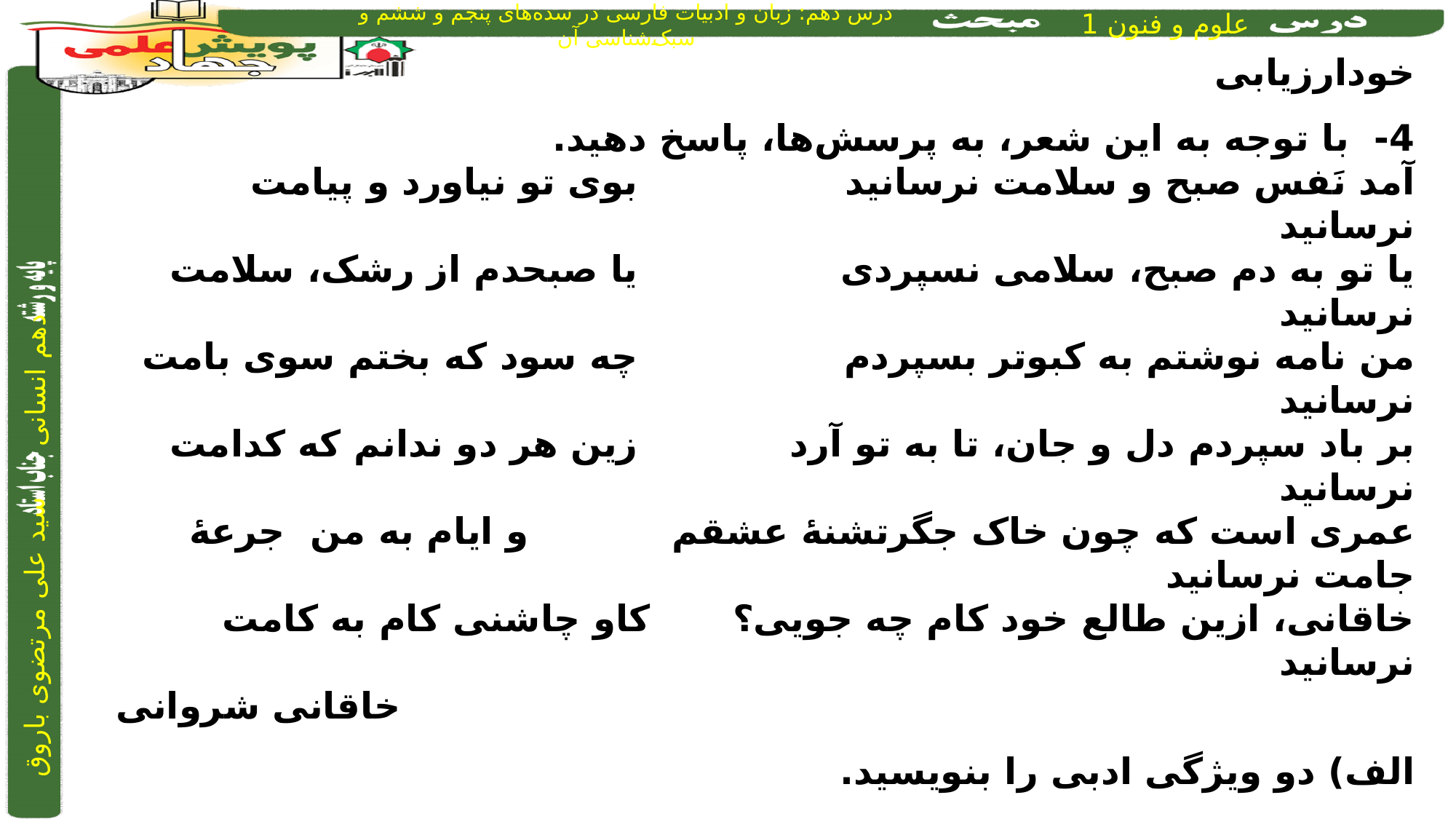

خودارزیابی
4-  با توجه به این شعر، به پرسش‌ها، پاسخ دهید.
آمد نَفس صبح و سلامت نرسانید			 بوی تو نیاورد و پیامت نرسانید
یا تو به دم صبح، سلامی نسپردی			 یا صبحدم از رشک، سلامت نرسانید
من نامه نوشتم به کبوتر بسپردم			 چه سود که بختم سوی بامت نرسانید
بر باد سپردم دل و جان، تا به تو آرد			 زین هر دو ندانم که کدامت نرسانید
عمری است که چون خاک جگرتشنۀ عشقم  		 و ایام به من  جرعۀ جامت نرسانید
خاقانی، ازین طالع خود کام چه جویی؟ 		کاو چاشنی کام به کامت نرسانید
خاقانی شروانی
الف) دو ویژگی ادبی را بنویسید.
1- قالب شعر غزل است.
2- استفادۀ بیشتر آرایه‌های ادبی؛ (آرایۀ تشخیص در همۀ ابیات، تشبیه در بیت 5،  و مجاز و جناس(کام و جام) کنایه: جگرتشنه و...)